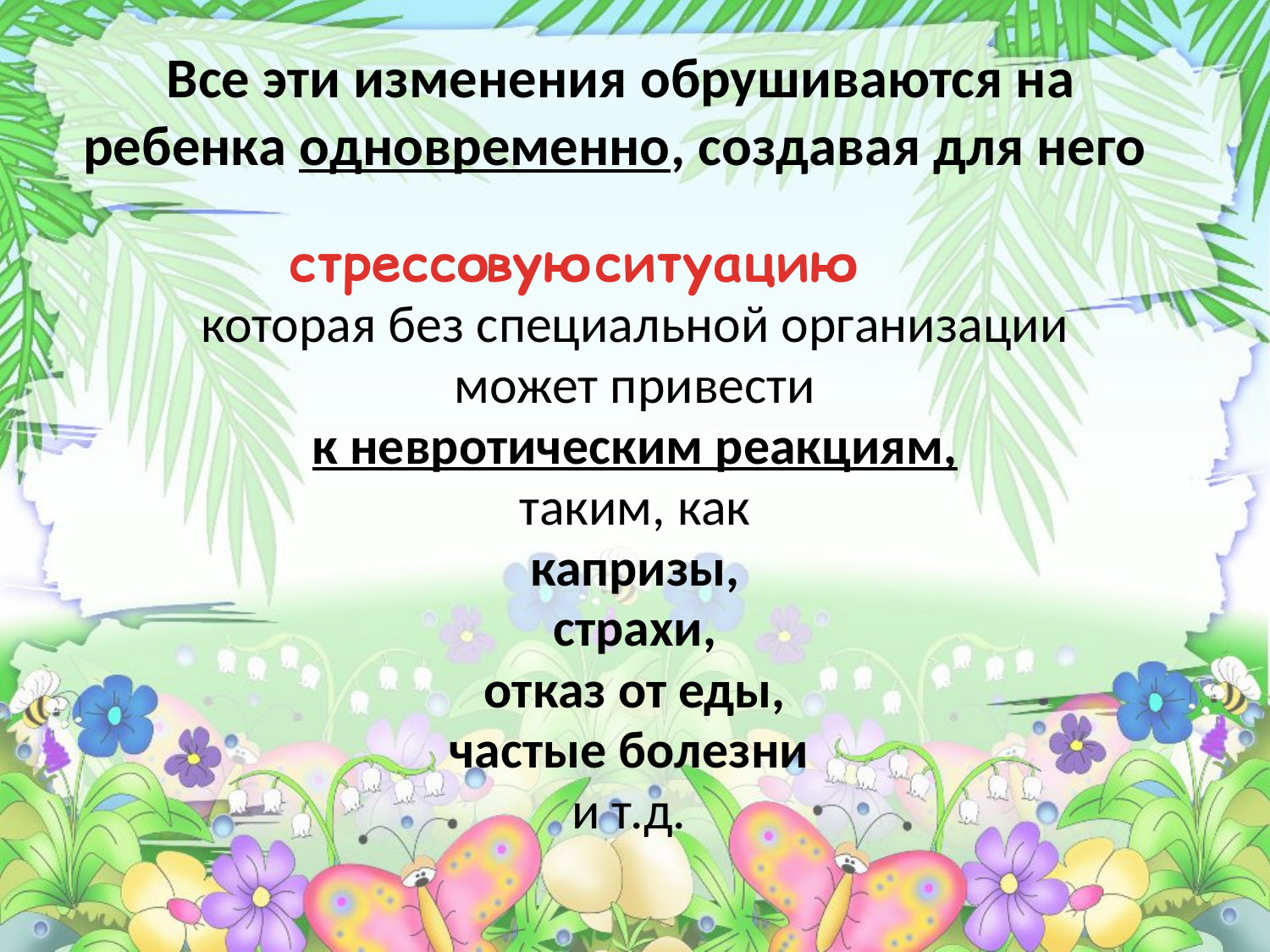

# Все эти изменения обрушиваются на ребенка одновременно, создавая для него
         стрессовую ситуацию
которая без специальной организации
может привести
к невротическим реакциям,
таким, как
капризы,
страхи,
отказ от еды,
частые болезни
и т.д.